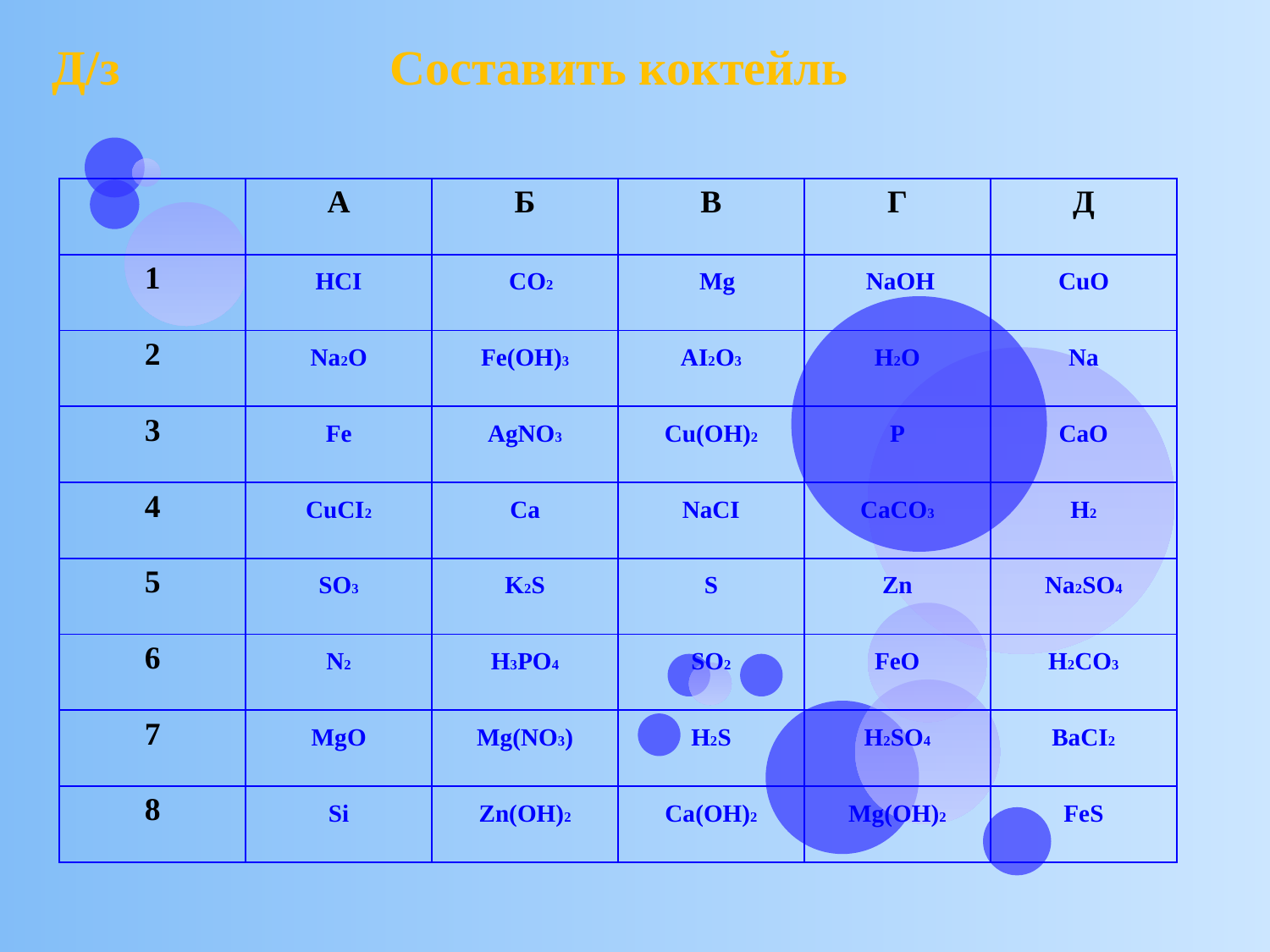

Д/з                      Составить коктейль
|  | А | Б | В | Г | Д |
| --- | --- | --- | --- | --- | --- |
| 1 | HCI | CO2 | Mg | NaOH | CuO |
| 2 | Na2O | Fe(OH)3 | AI2O3 | H2O | Na |
| 3 | Fe | AgNO3 | Cu(OH)2 | P | CaO |
| 4 | CuCI2 | Ca | NaCI | CaCO3 | H2 |
| 5 | SO3 | K2S | S | Zn | Na2SO4 |
| 6 | N2 | H3PO4 | SO2 | FeO | H2CO3 |
| 7 | MgO | Mg(NO3) | H2S | H2SO4 | BaCI2 |
| 8 | Si | Zn(OH)2 | Ca(OH)2 | Mg(OH)2 | FeS |